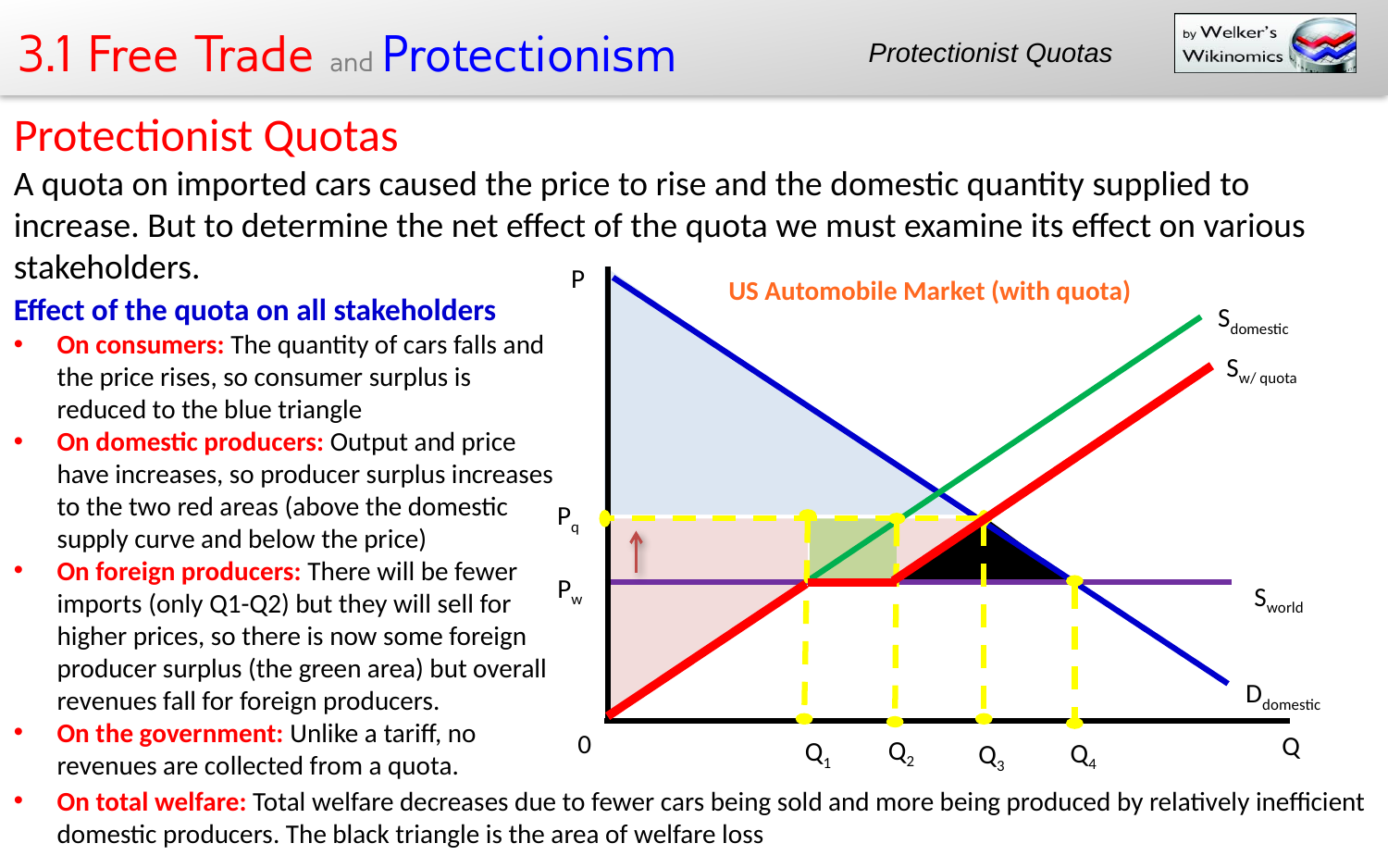

Protectionist Quotas
Protectionist Quotas
A quota on imported cars caused the price to rise and the domestic quantity supplied to increase. But to determine the net effect of the quota we must examine its effect on various stakeholders.
P
US Automobile Market (with quota)
Sdomestic
Sw/ quota
Pq
Pw
Sworld
Ddomestic
0
Q
Q2
Q1
Q4
Q3

Effect of the quota on all stakeholders
On consumers: The quantity of cars falls and the price rises, so consumer surplus is reduced to the blue triangle
On domestic producers: Output and price have increases, so producer surplus increases to the two red areas (above the domestic supply curve and below the price)
On foreign producers: There will be fewer imports (only Q1-Q2) but they will sell for higher prices, so there is now some foreign producer surplus (the green area) but overall revenues fall for foreign producers.
On the government: Unlike a tariff, no revenues are collected from a quota.
On total welfare: Total welfare decreases due to fewer cars being sold and more being produced by relatively inefficient domestic producers. The black triangle is the area of welfare loss